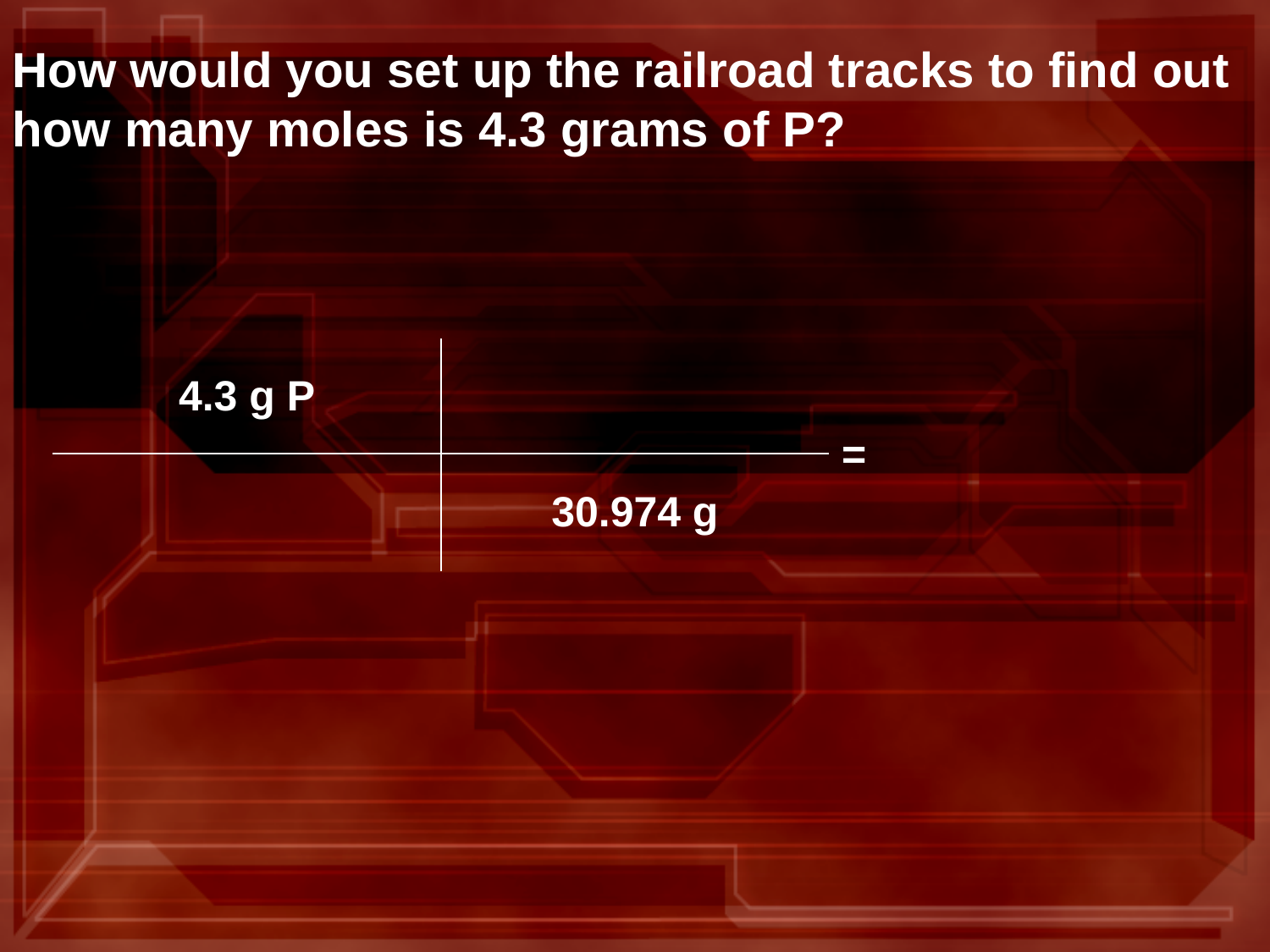

How would you set up the railroad tracks to find out how many moles is 4.3 grams of P?
| 4.3 g P |  | = |
| --- | --- | --- |
|  | 30.974 g |  |